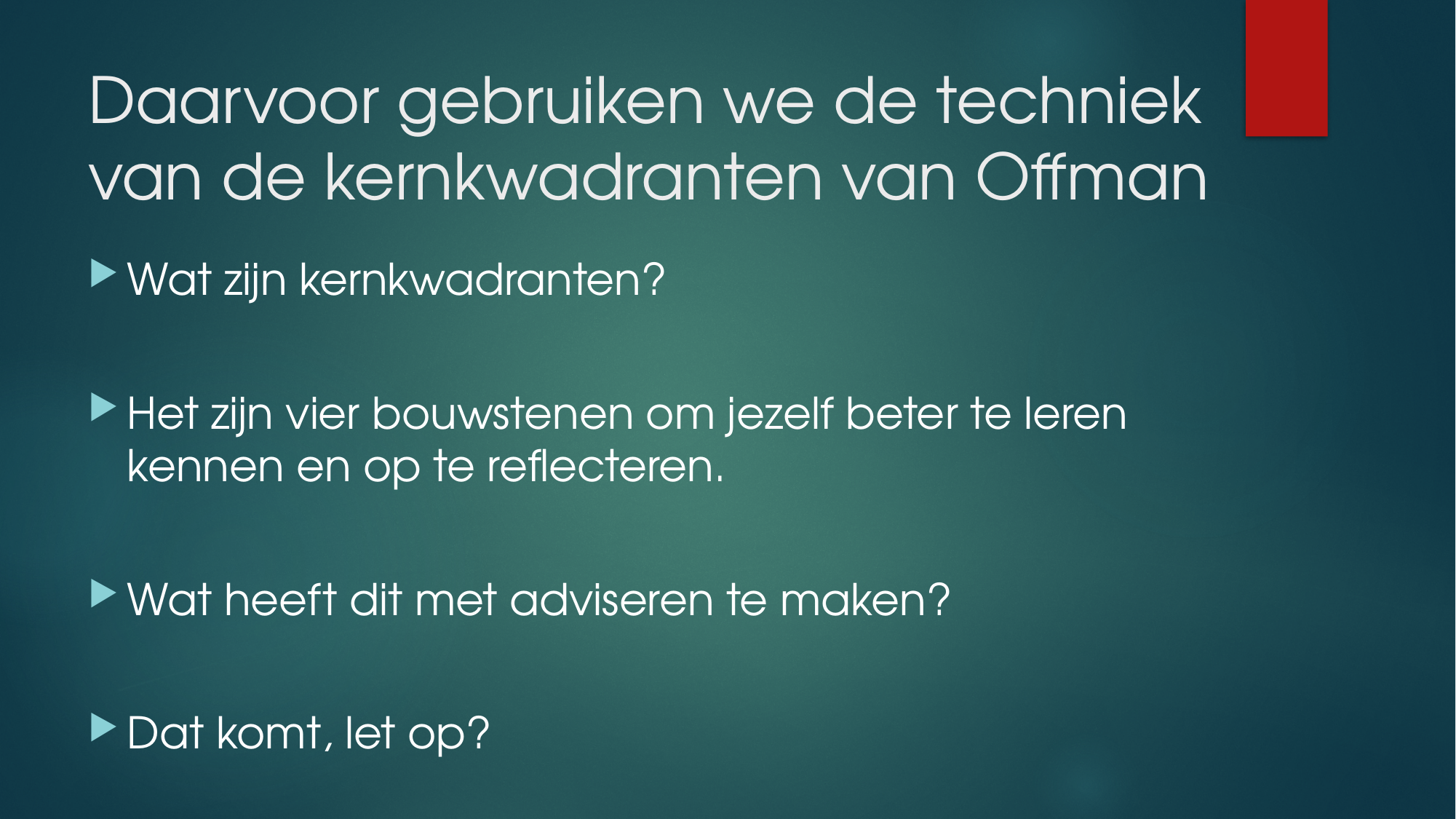

# Daarvoor gebruiken we de techniek van de kernkwadranten van Offman
Wat zijn kernkwadranten?

Het zijn vier bouwstenen om jezelf beter te leren kennen en op te reflecteren.

Wat heeft dit met adviseren te maken?

Dat komt, let op?